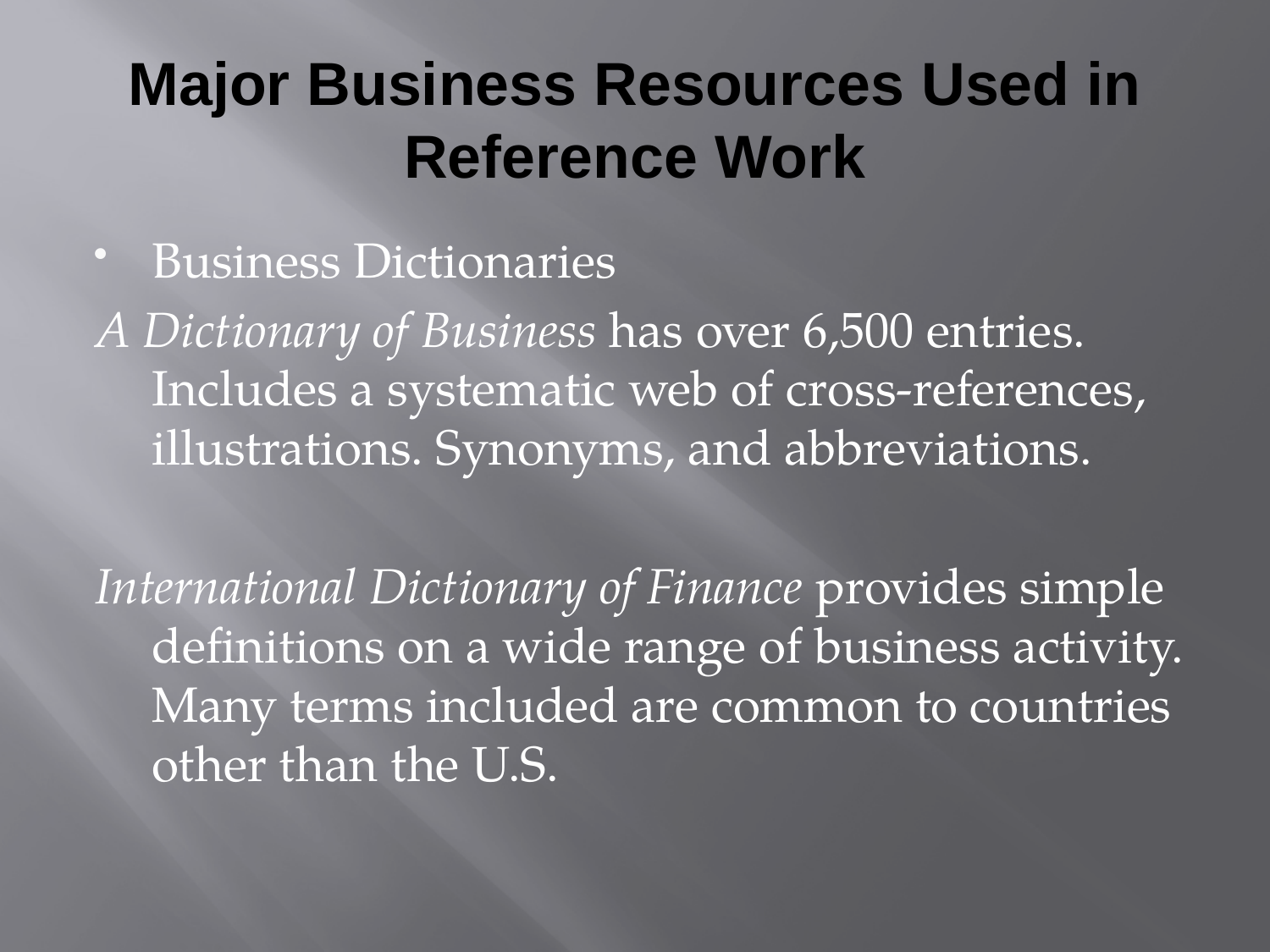

# Major Business Resources Used in Reference Work
Business Dictionaries
A Dictionary of Business has over 6,500 entries. Includes a systematic web of cross-references, illustrations. Synonyms, and abbreviations.

International Dictionary of Finance provides simple definitions on a wide range of business activity. Many terms included are common to countries other than the U.S.